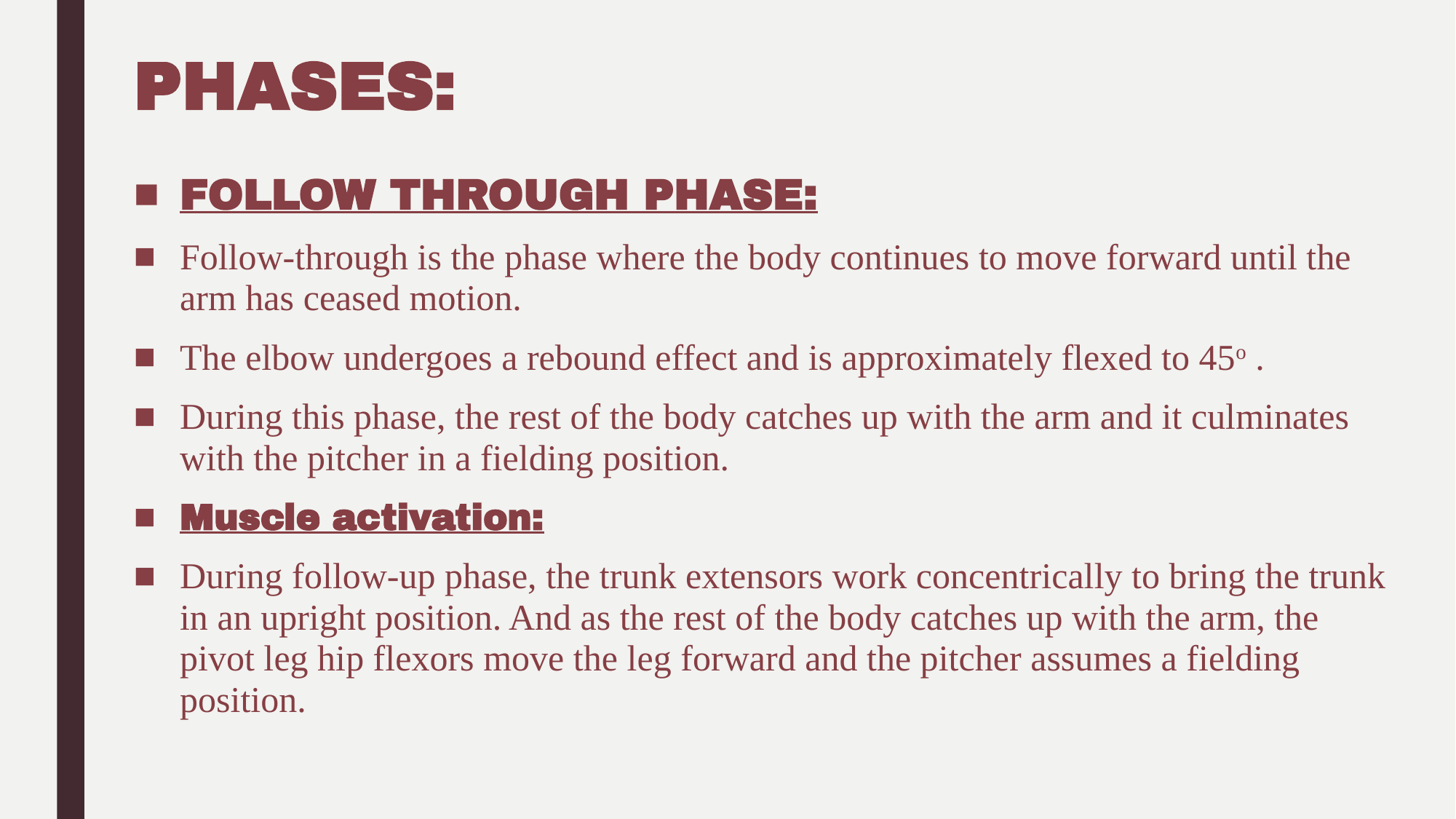

# PHASES:
FOLLOW THROUGH PHASE:
Follow-through is the phase where the body continues to move forward until the arm has ceased motion.
The elbow undergoes a rebound effect and is approximately flexed to 45o .
During this phase, the rest of the body catches up with the arm and it culminates with the pitcher in a fielding position.
Muscle activation:
During follow-up phase, the trunk extensors work concentrically to bring the trunk in an upright position. And as the rest of the body catches up with the arm, the pivot leg hip flexors move the leg forward and the pitcher assumes a fielding position.